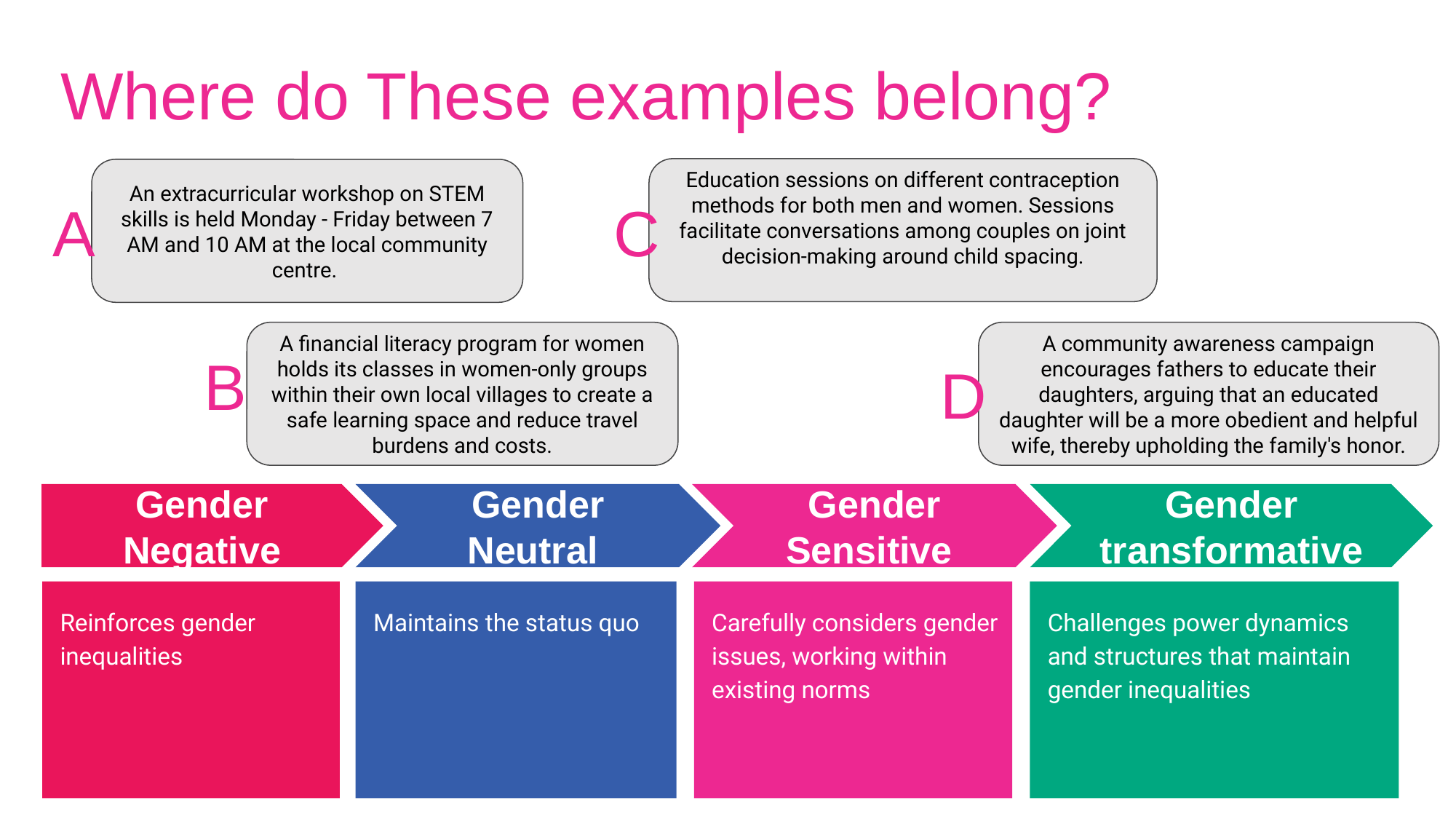

# Where do These examples belong?
Education sessions on different contraception methods for both men and women. Sessions facilitate conversations among couples on joint decision-making around child spacing.

An extracurricular workshop on STEM skills is held Monday - Friday between 7 AM and 10 AM at the local community centre.
C
A
A financial literacy program for women holds its classes in women-only groups within their own local villages to create a safe learning space and reduce travel burdens and costs.
A community awareness campaign encourages fathers to educate their daughters, arguing that an educated daughter will be a more obedient and helpful wife, thereby upholding the family's honor.
B
D
Gender Negative
Gender Neutral
Gender Sensitive
Gender transformative
Reinforces gender inequalities
Maintains the status quo
Carefully considers gender issues, working within existing norms
Challenges power dynamics and structures that maintain gender inequalities